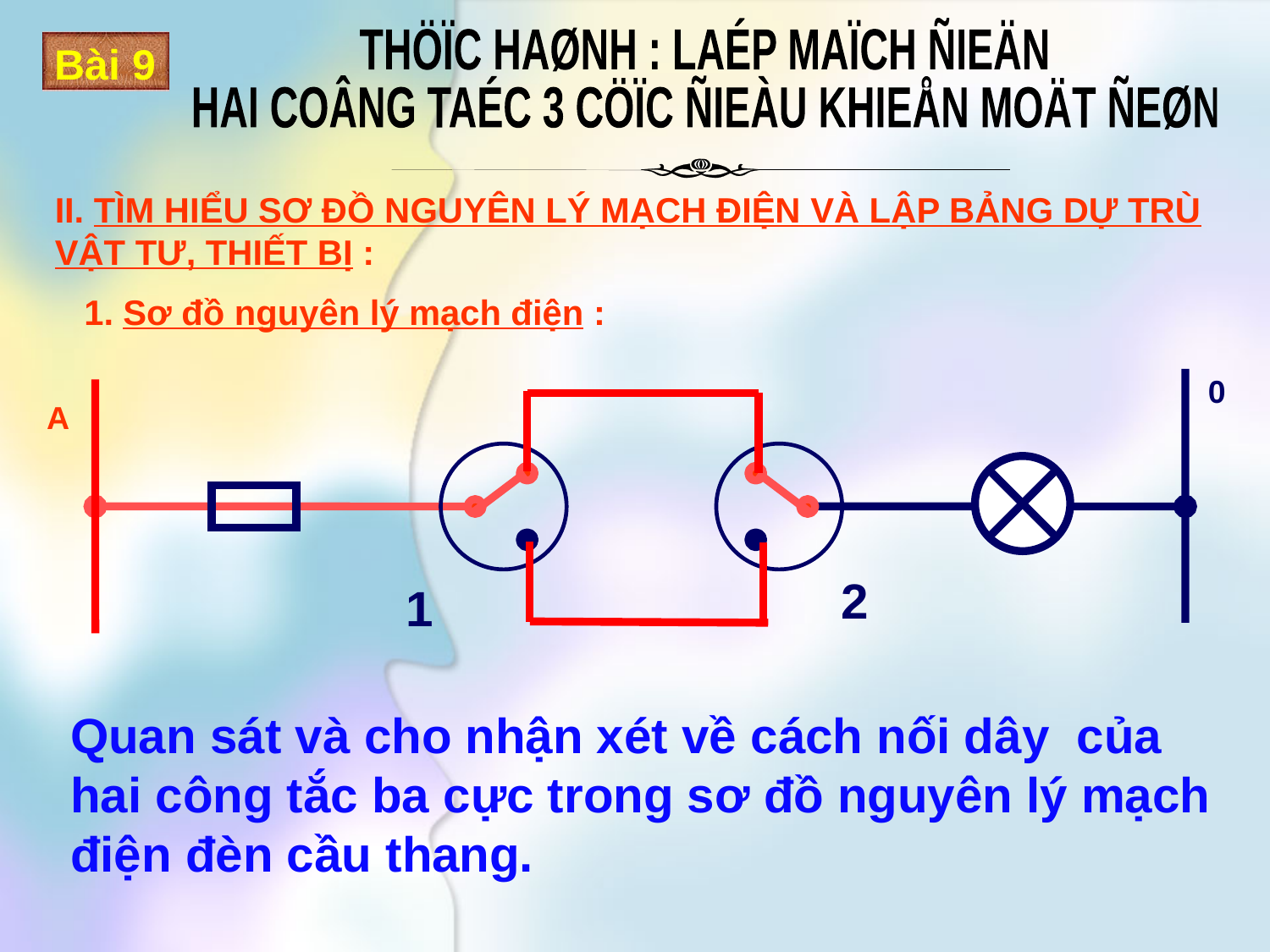

II. TÌM HIỂU SƠ ĐỒ NGUYÊN LÝ MẠCH ĐIỆN VÀ LẬP BẢNG DỰ TRÙ VẬT TƯ, THIẾT BỊ :
   1. Sơ đồ nguyên lý mạch điện :
0

A

2
1
Quan sát và cho nhận xét về cách nối dây  của hai công tắc ba cực trong sơ đồ nguyên lý mạch điện đèn cầu thang.